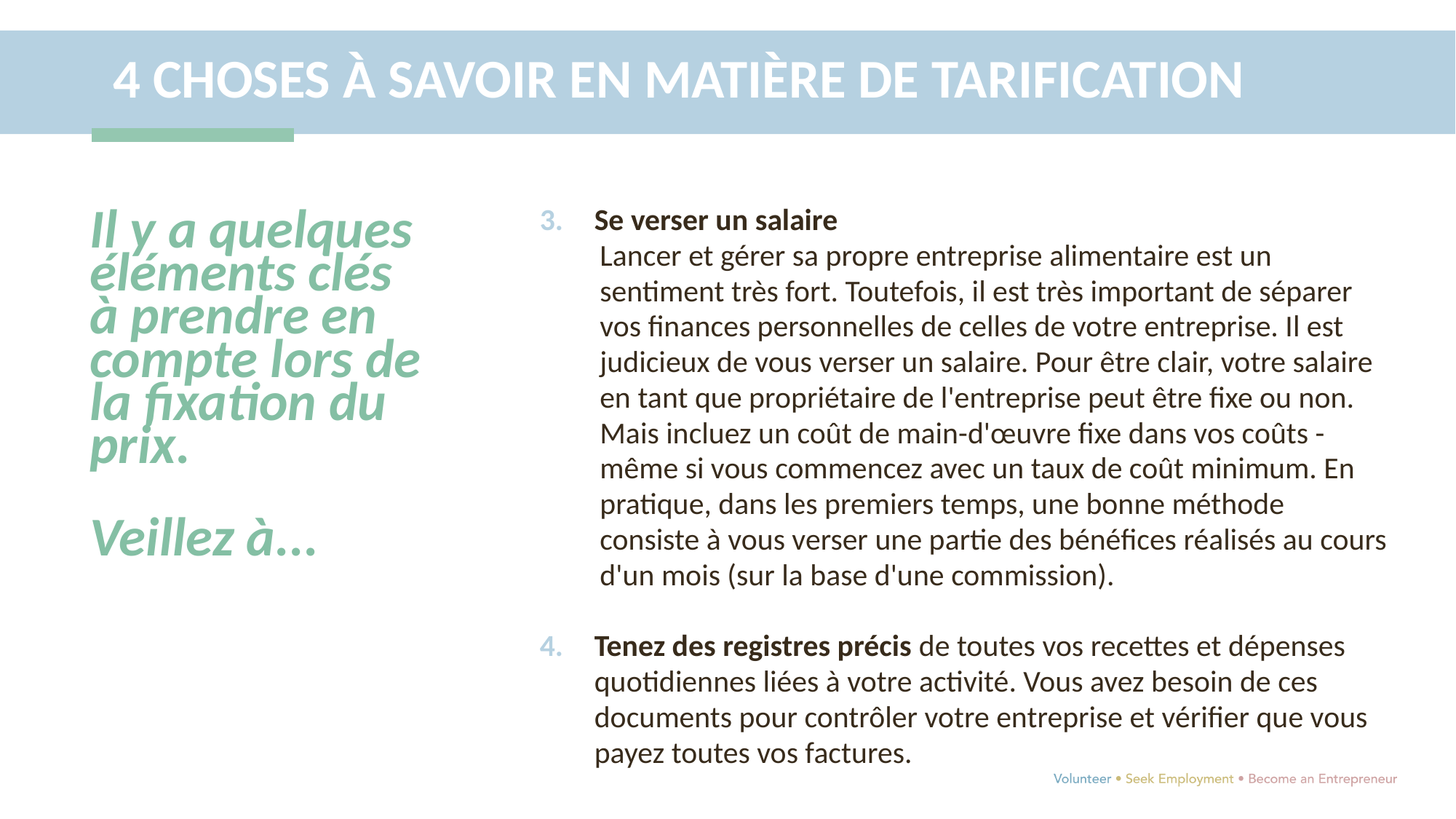

4 CHOSES À SAVOIR EN MATIÈRE DE TARIFICATION
Se verser un salaire
Lancer et gérer sa propre entreprise alimentaire est un sentiment très fort. Toutefois, il est très important de séparer vos finances personnelles de celles de votre entreprise. Il est judicieux de vous verser un salaire. Pour être clair, votre salaire en tant que propriétaire de l'entreprise peut être fixe ou non. Mais incluez un coût de main-d'œuvre fixe dans vos coûts - même si vous commencez avec un taux de coût minimum. En pratique, dans les premiers temps, une bonne méthode consiste à vous verser une partie des bénéfices réalisés au cours d'un mois (sur la base d'une commission).

Tenez des registres précis de toutes vos recettes et dépenses quotidiennes liées à votre activité. Vous avez besoin de ces documents pour contrôler votre entreprise et vérifier que vous payez toutes vos factures.

Il y a quelques éléments clés à prendre en compte lors de la fixation du prix.

Veillez à...